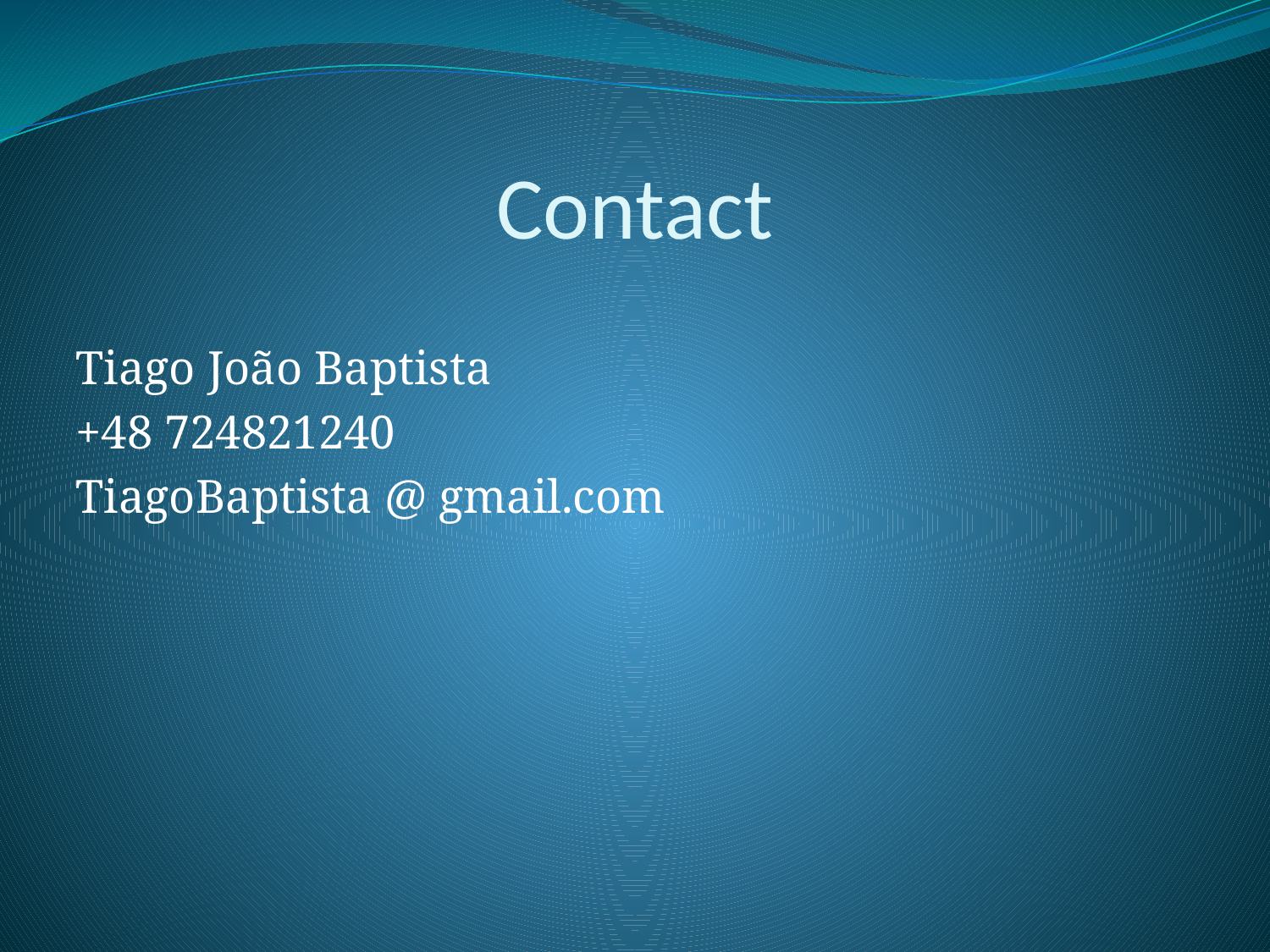

# Contact

Tiago João Baptista
+48 724821240
TiagoBaptista @ gmail.com